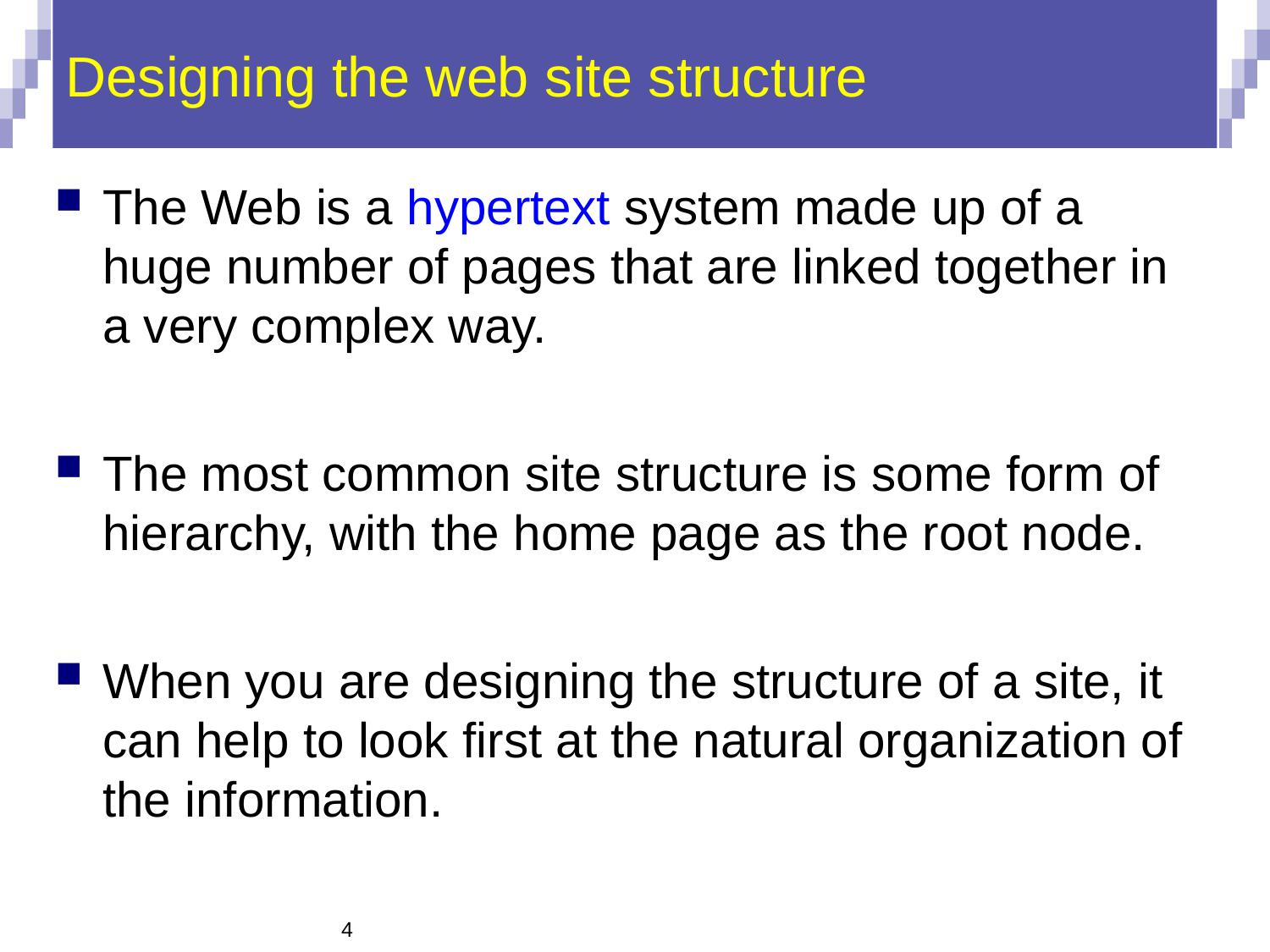

# Designing the web site structure
The Web is a hypertext system made up of a huge number of pages that are linked together in a very complex way.

The most common site structure is some form of hierarchy, with the home page as the root node.

When you are designing the structure of a site, it can help to look first at the natural organization of the information.

4